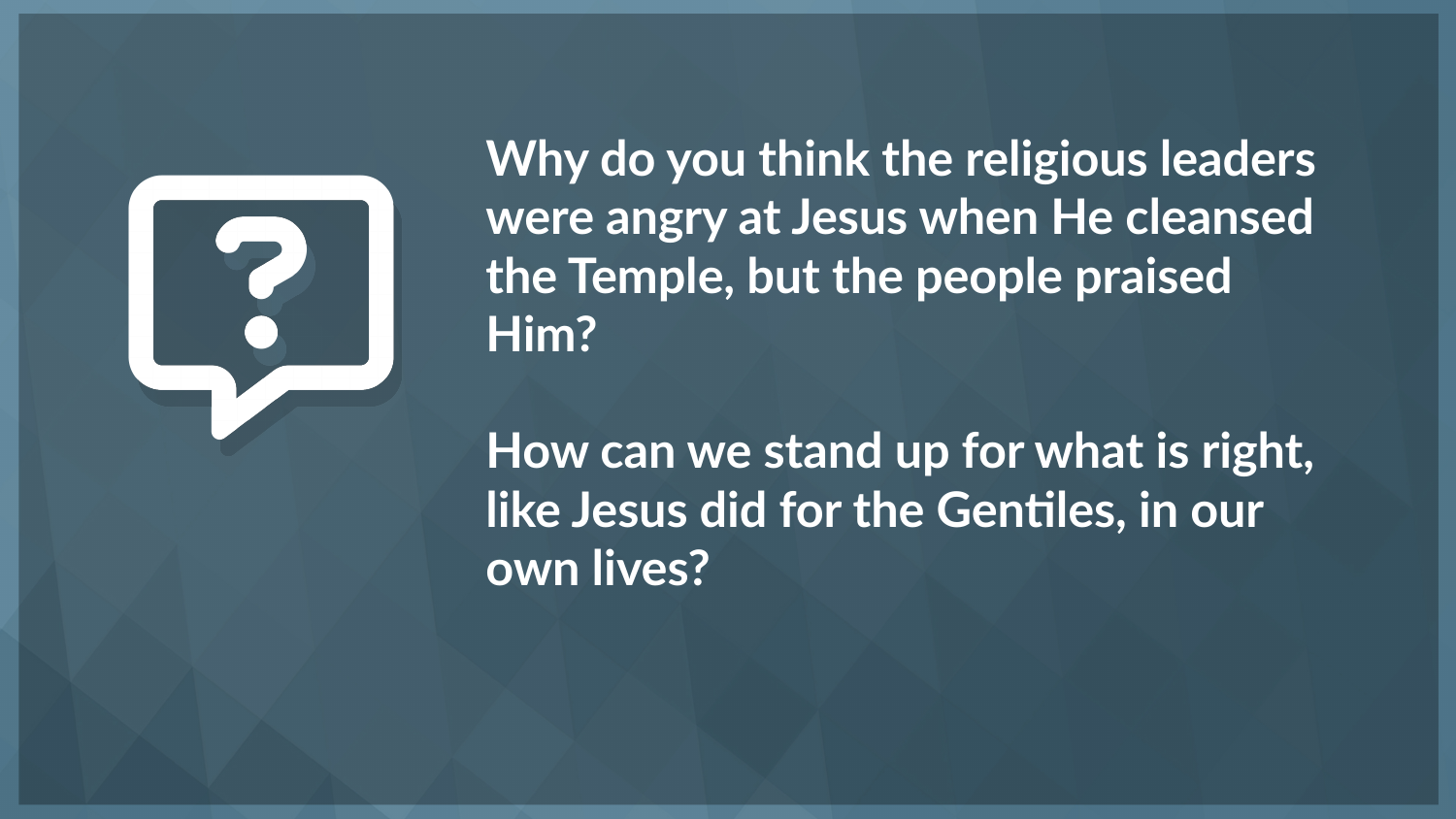

# Why do you think the religious leaders were angry at Jesus when He cleansed the Temple, but the people praised Him? How can we stand up for what is right, like Jesus did for the Gentiles, in our own lives?